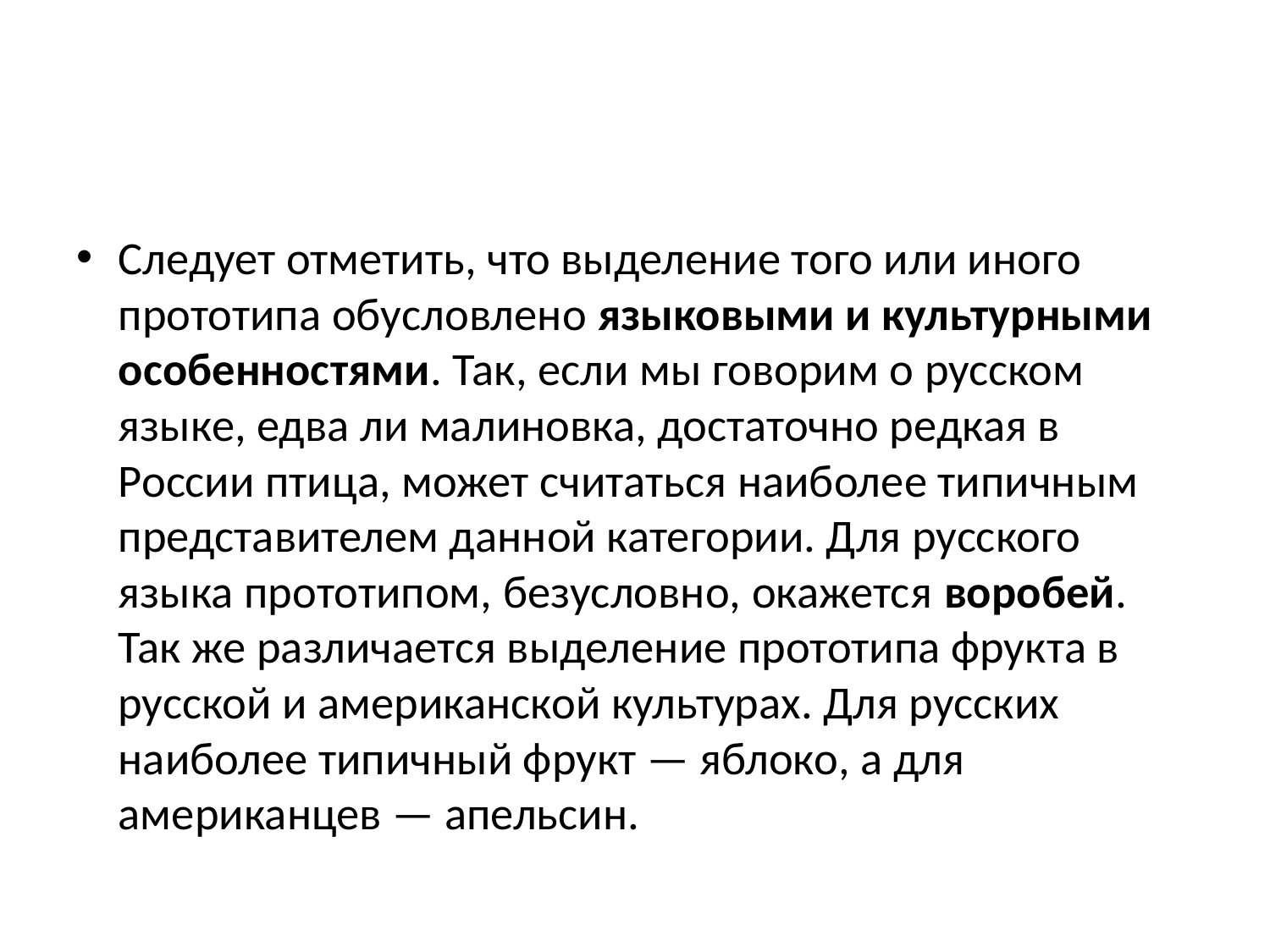

#
Следует отметить, что выделение того или иного прототипа обусловлено языковыми и культурными особенностями. Так, если мы говорим о русском языке, едва ли малиновка, достаточно редкая в России птица, может считаться наиболее типичным представителем данной категории. Для русского языка прототипом, безусловно, окажется воробей. Так же различается выделение прототипа фрукта в русской и американской культурах. Для русских наиболее типичный фрукт — яблоко, а для американцев — апельсин.